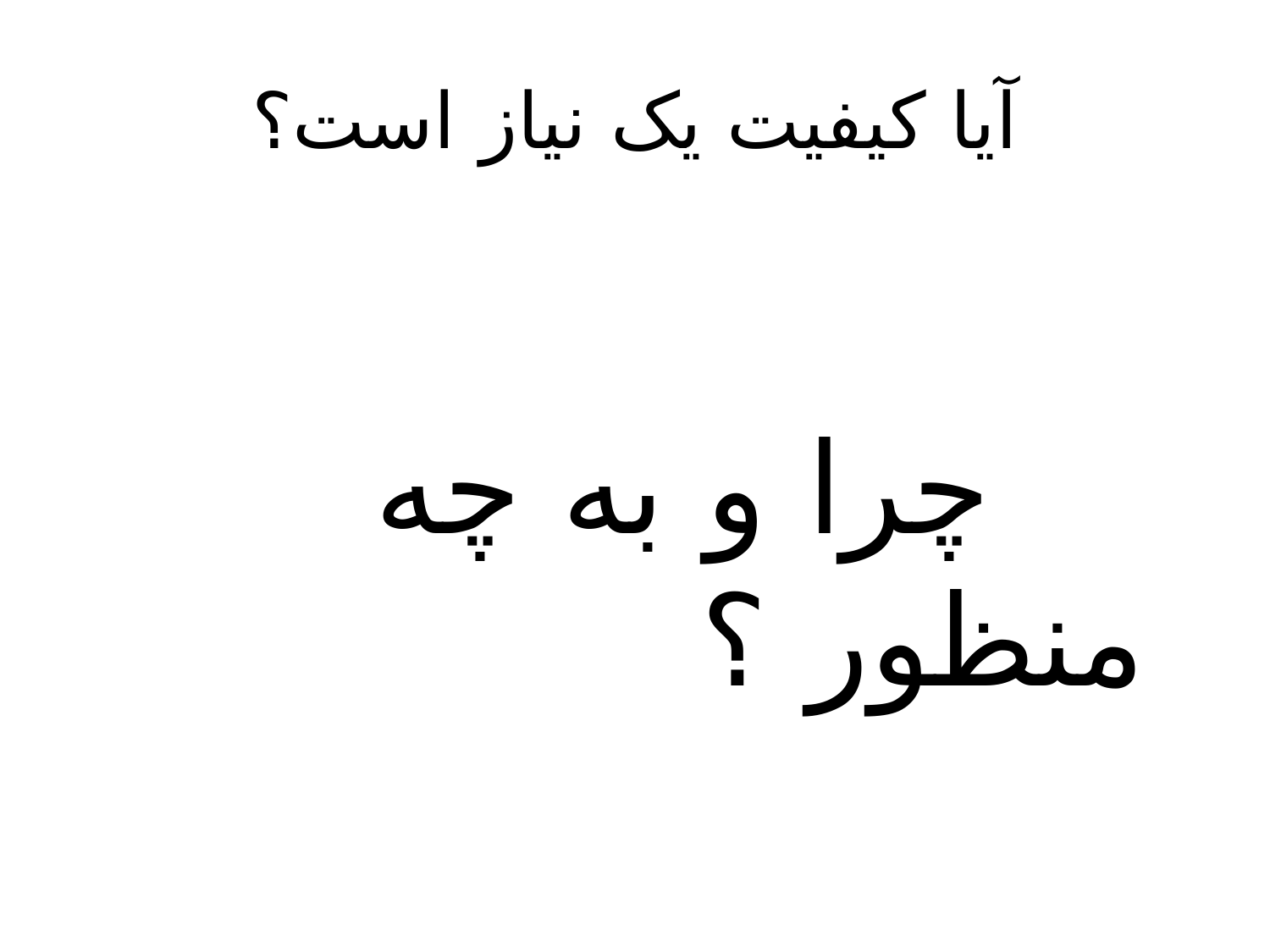

# آیا کیفیت یک نیاز است؟

     چرا و به چه منظور ؟